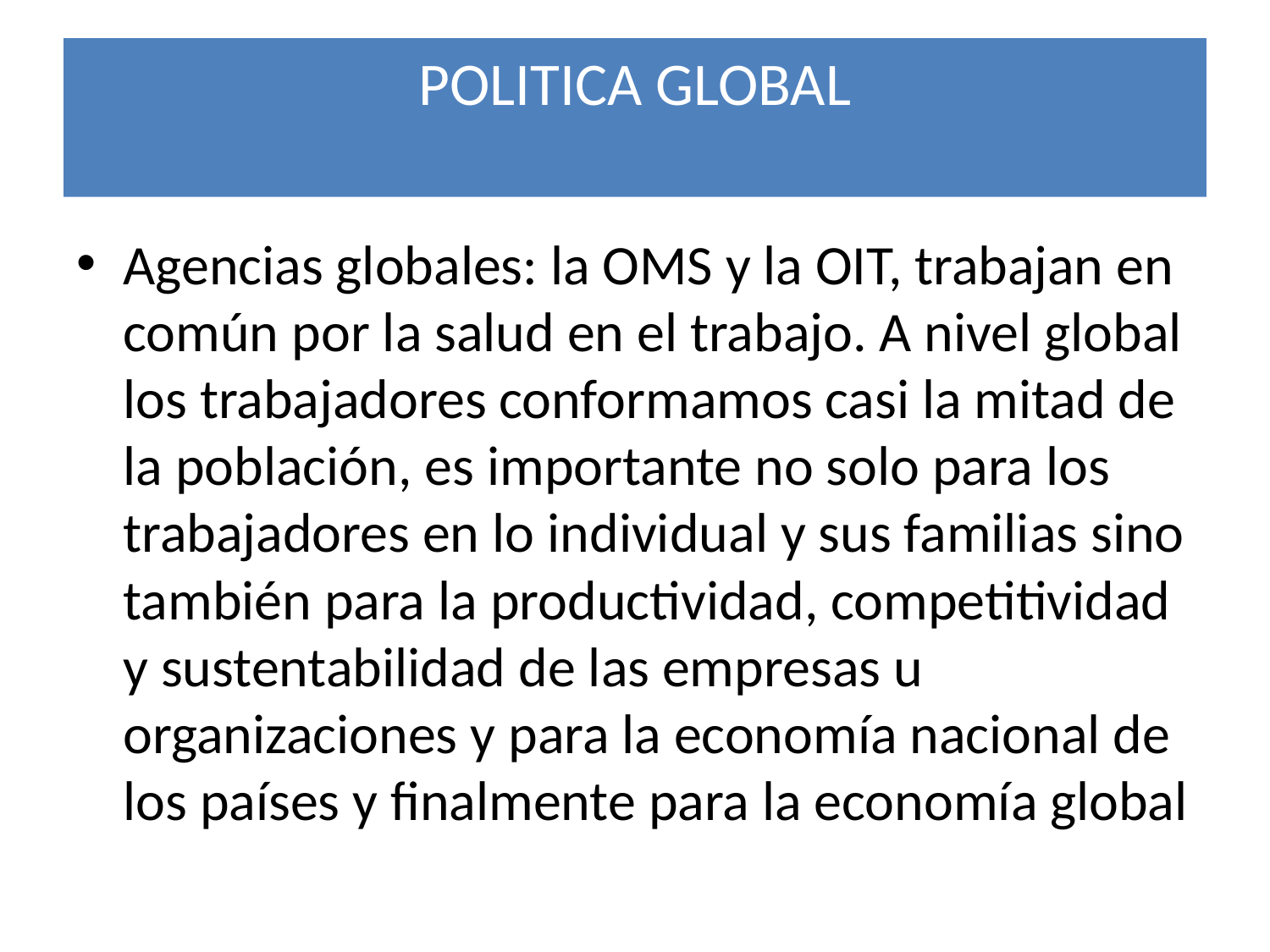

# POLITICA GLOBAL
Agencias globales: la OMS y la OIT, trabajan en común por la salud en el trabajo. A nivel global los trabajadores conformamos casi la mitad de la población, es importante no solo para los trabajadores en lo individual y sus familias sino también para la productividad, competitividad y sustentabilidad de las empresas u organizaciones y para la economía nacional de los países y finalmente para la economía global